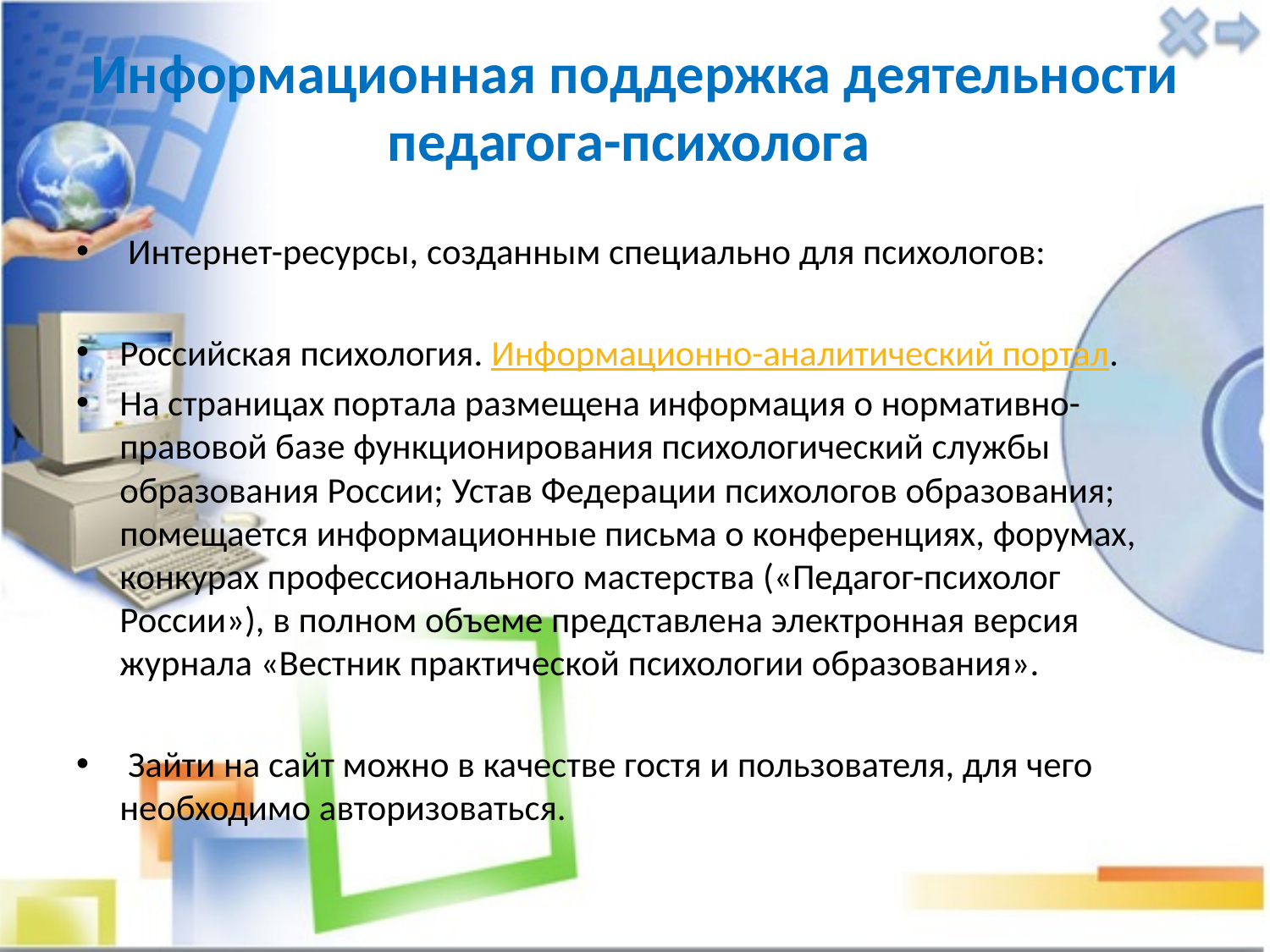

# Информационная поддержка деятельности педагога-психолога
 Интернет-ресурсы, созданным специально для психологов:

Российская психология. Информационно-аналитический портал.
На страницах портала размещена информация о нормативно-правовой базе функционирования психологический службы образования России; Устав Федерации психологов образования; помещается информационные письма о конференциях, форумах, конкурах профессионального мастерства («Педагог-психолог России»), в полном объеме представлена электронная версия журнала «Вестник практической психологии образования».

 Зайти на сайт можно в качестве гостя и пользователя, для чего необходимо авторизоваться.